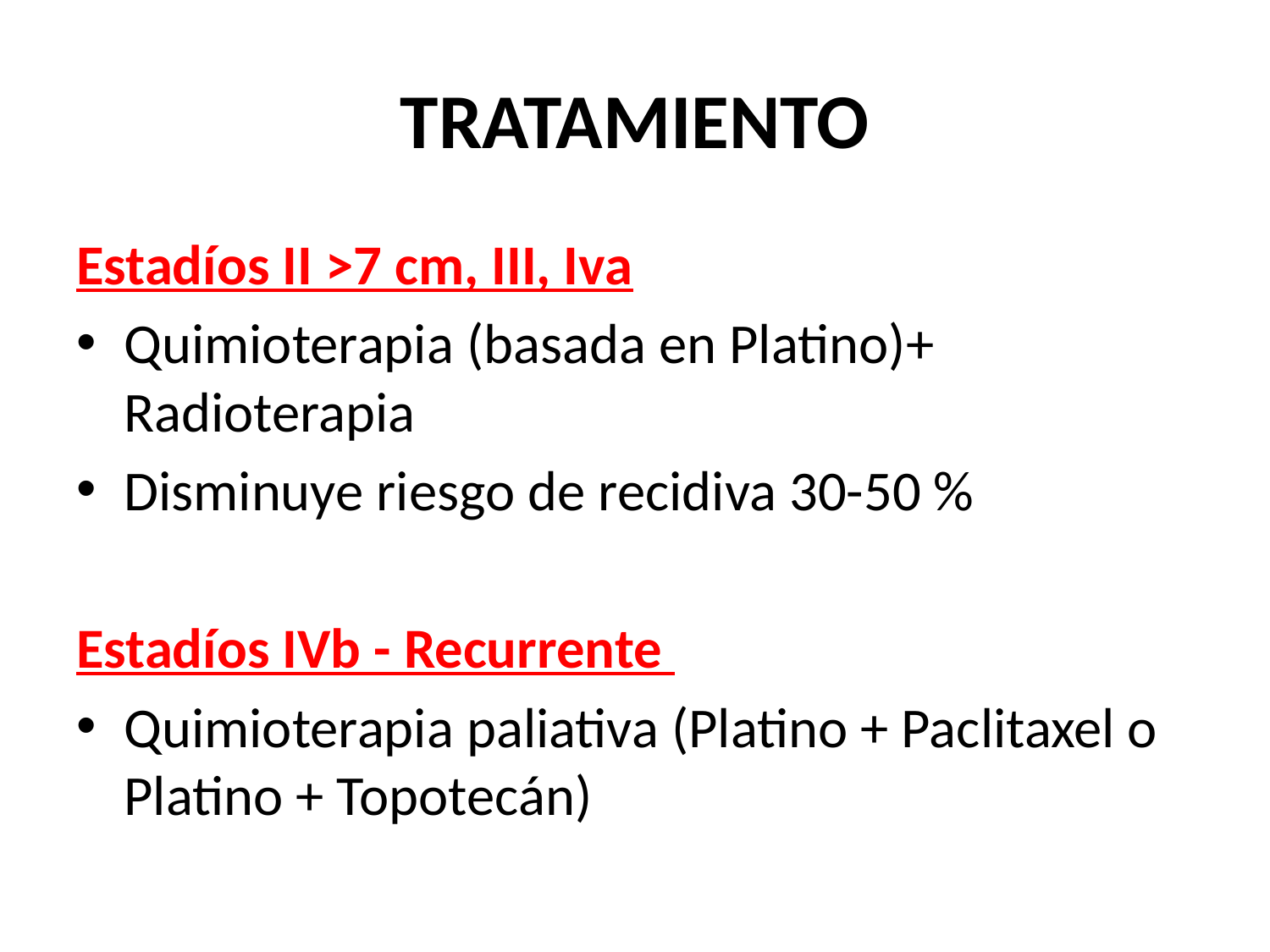

# TRATAMIENTO
Estadíos II >7 cm, III, Iva
Quimioterapia (basada en Platino)+ Radioterapia
Disminuye riesgo de recidiva 30-50 %

Estadíos IVb - Recurrente
Quimioterapia paliativa (Platino + Paclitaxel o Platino + Topotecán)